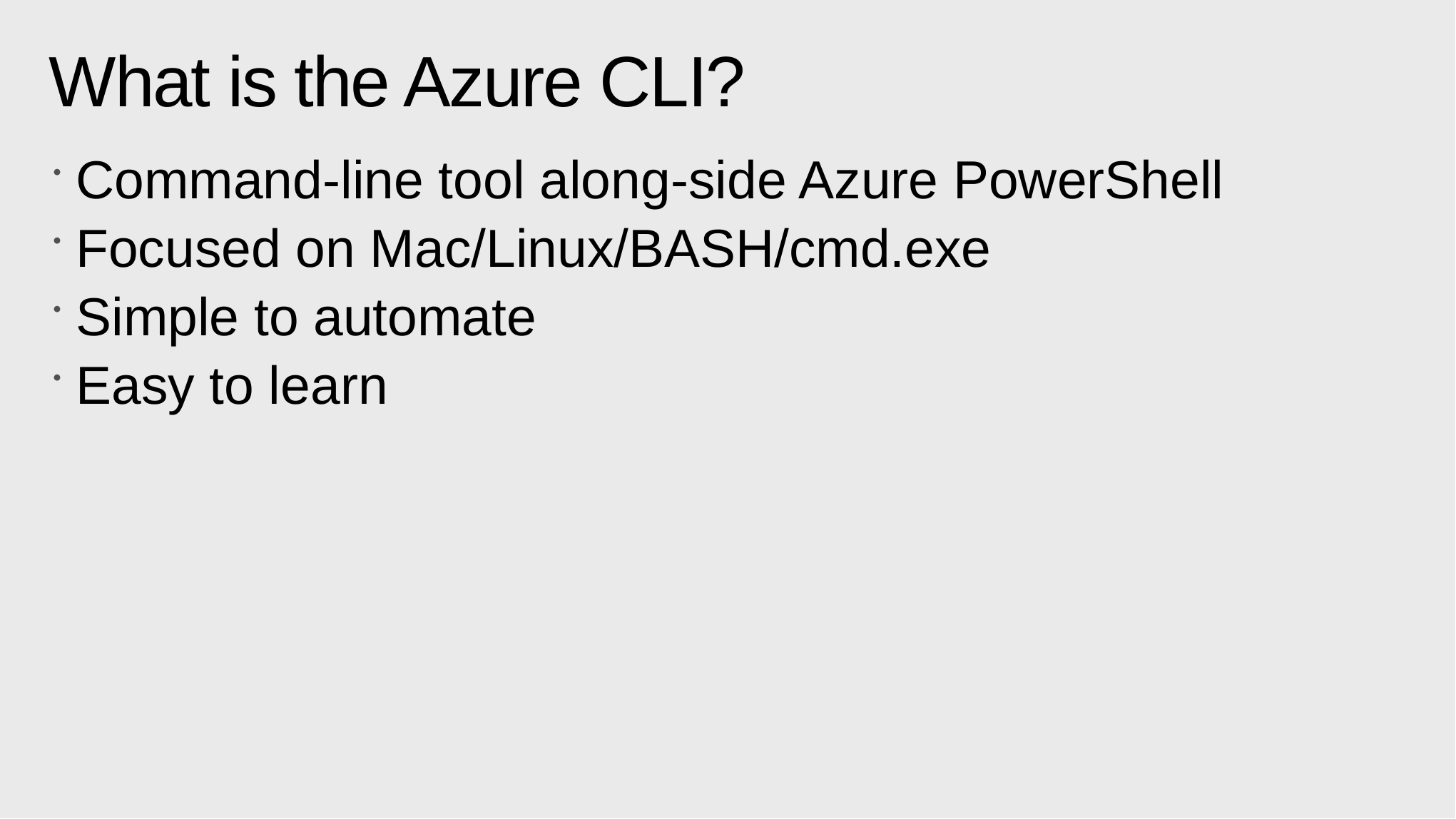

# What is the Azure CLI?
Command-line tool along-side Azure PowerShell
Focused on Mac/Linux/BASH/cmd.exe
Simple to automate
Easy to learn